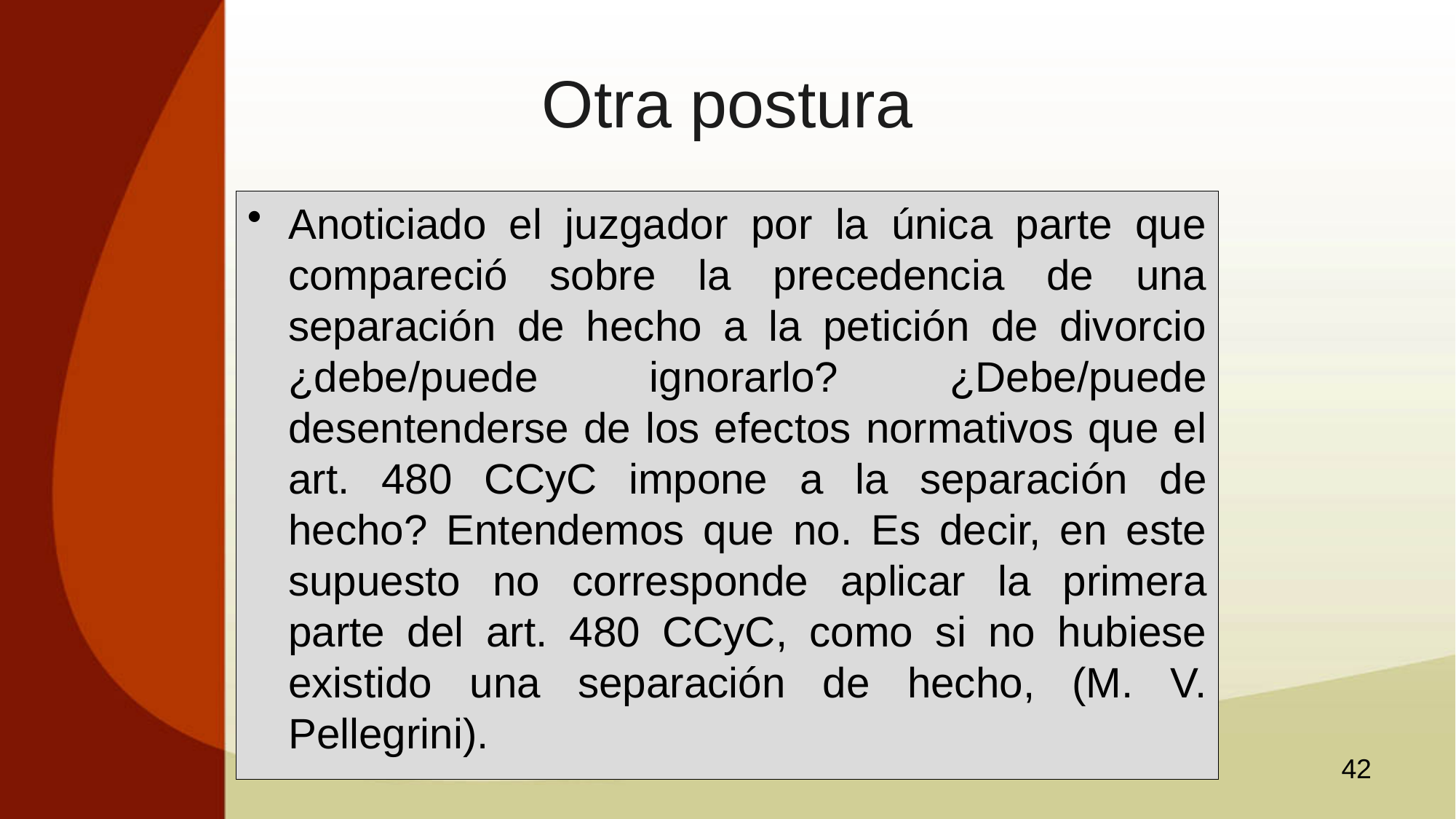

# Otra postura
Anoticiado el juzgador por la única parte que compareció sobre la precedencia de una separación de hecho a la petición de divorcio ¿debe/puede ignorarlo? ¿Debe/puede desentenderse de los efectos normativos que el art. 480 CCyC impone a la separación de hecho? Entendemos que no. Es decir, en este supuesto no corresponde aplicar la primera parte del art. 480 CCyC, como si no hubiese existido una separación de hecho, (M. V. Pellegrini).
42